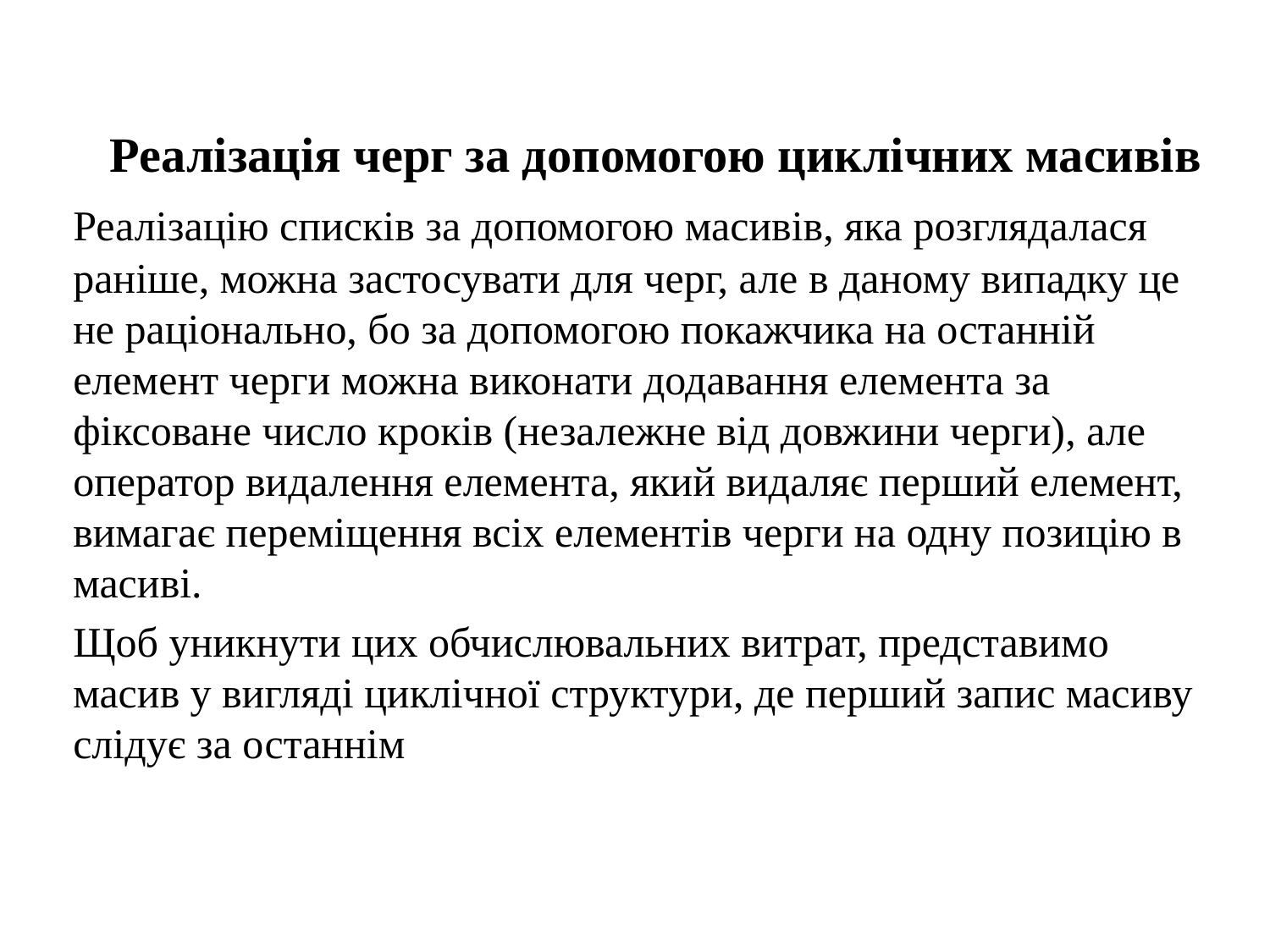

Реалізація черг за допомогою циклічних масивів
	Реалізацію списків за допомогою масивів, яка розглядалася раніше, можна застосувати для черг, але в даному випадку це не раціонально, бо за допомогою покажчика на останній елемент черги можна виконати додавання елемента за фіксоване число кроків (незалежне від довжини черги), але оператор видалення елемента, який видаляє перший елемент, вимагає переміщення всіх елементів черги на одну позицію в масиві.
	Щоб уникнути цих обчислювальних витрат, представимо масив у вигляді циклічної структури, де перший запис масиву слідує за останнім